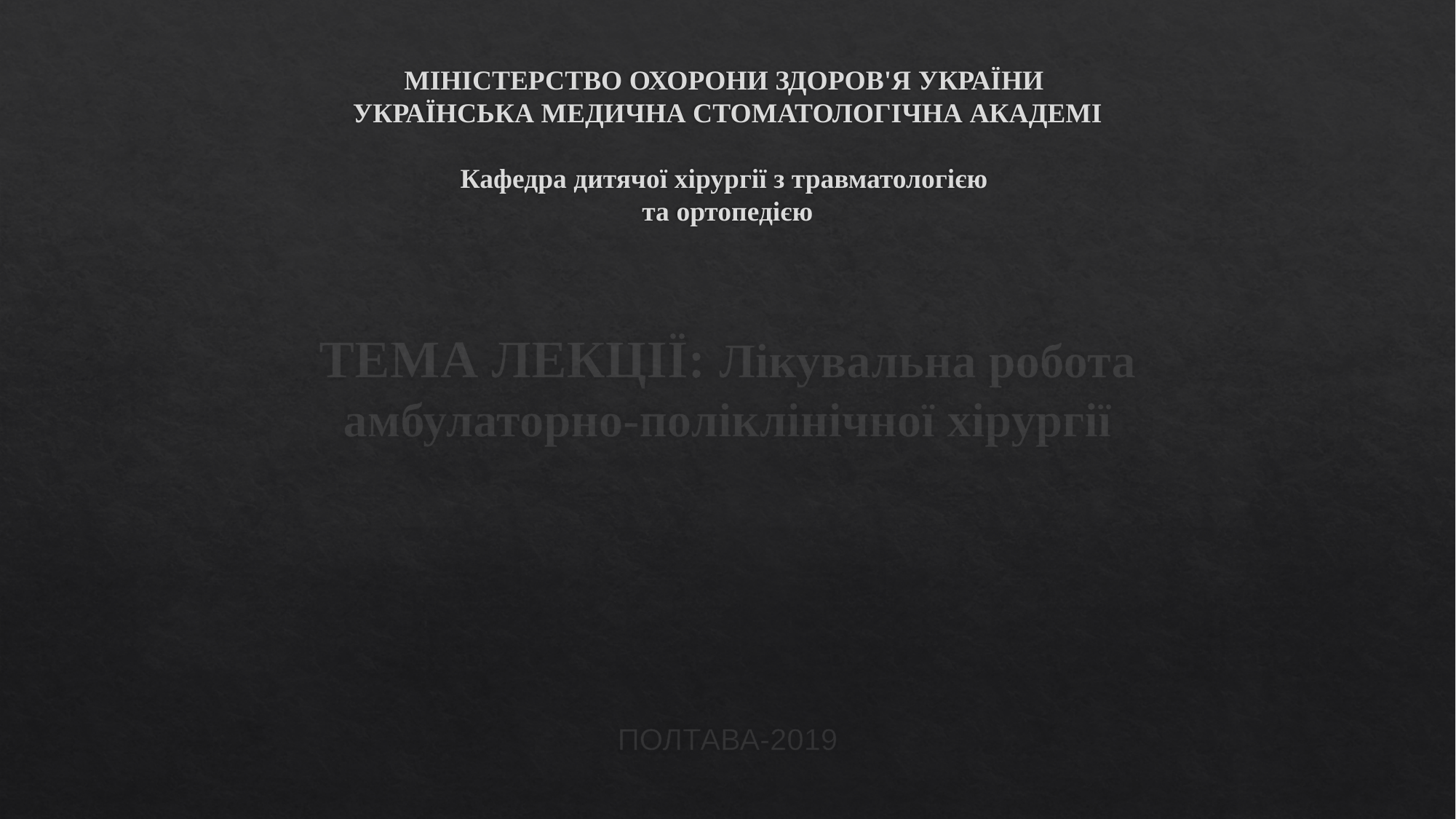

# МІНІСТЕРСТВО ОХОРОНИ ЗДОРОВ'Я УКРАЇНИ УКРАЇНСЬКА МЕДИЧНА СТОМАТОЛОГІЧНА АКАДЕМІ   Кафедра дитячої хірургії з травматологією та ортопедією
ТЕМА ЛЕКЦІЇ: Лікувальна робота амбулаторно-поліклінічної хірургії

ПОЛТАВА-2019